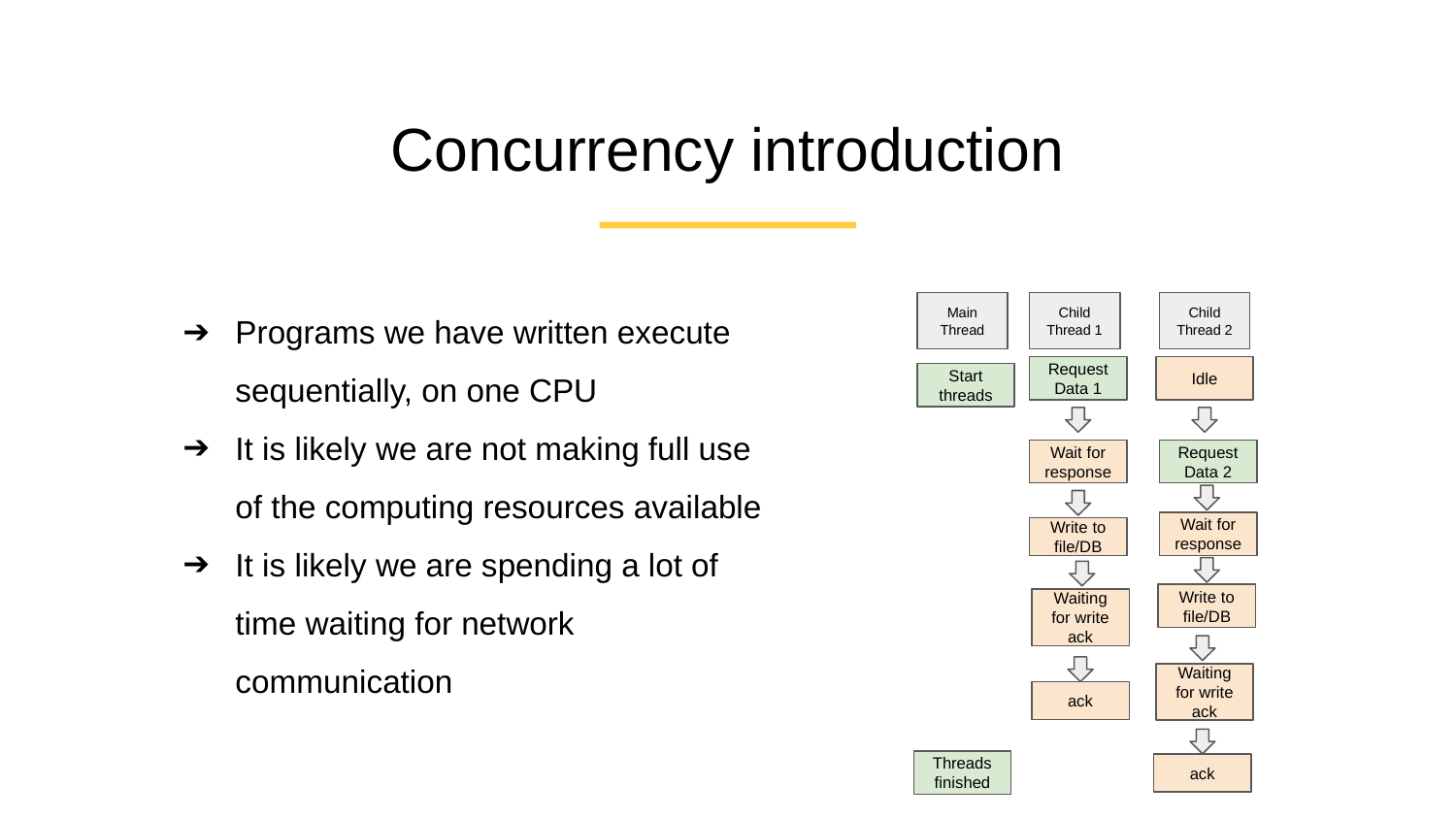

Concurrency introduction

Programs we have written execute sequentially, on one CPU
It is likely we are not making full use of the computing resources available
It is likely we are spending a lot of time waiting for network communication
Main Thread
Child Thread 1
Child Thread 2
Request Data 1
Idle
Start threads

Request Data 2
Wait for response

Wait for response
Write to file/DB

Write to file/DB
Waiting for write ack

Waiting for write ack
ack

Threads finished
ack